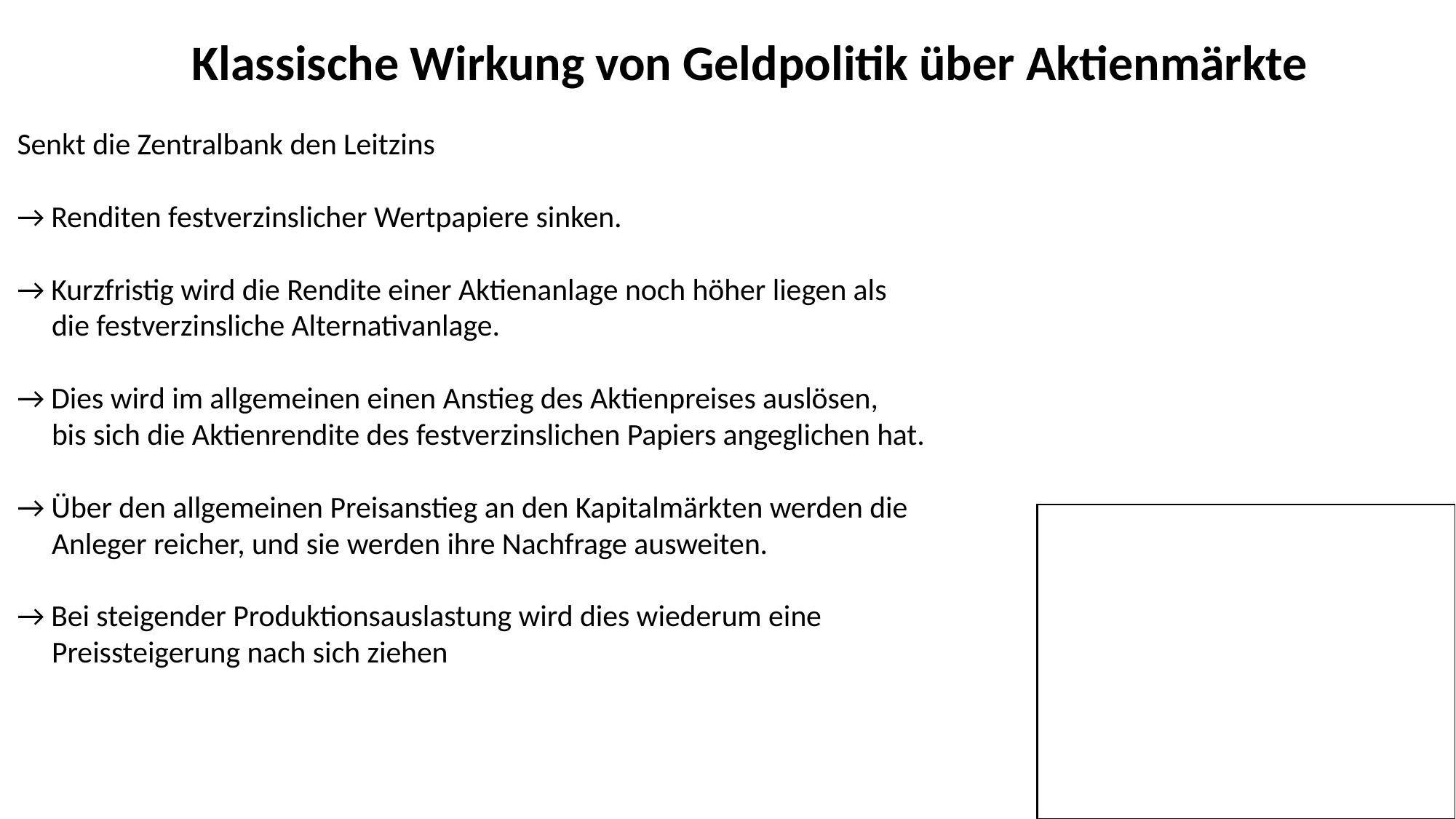

Klassische Wirkung von Geldpolitik über Aktienmärkte
Senkt die Zentralbank den Leitzins

→ Renditen festverzinslicher Wertpapiere sinken.

→ Kurzfristig wird die Rendite einer Aktienanlage noch höher liegen als
     die festverzinsliche Alternativanlage.

→ Dies wird im allgemeinen einen Anstieg des Aktienpreises auslösen,
     bis sich die Aktienrendite des festverzinslichen Papiers angeglichen hat.

→ Über den allgemeinen Preisanstieg an den Kapitalmärkten werden die
     Anleger reicher, und sie werden ihre Nachfrage ausweiten.

→ Bei steigender Produktionsauslastung wird dies wiederum eine
     Preissteigerung nach sich ziehen